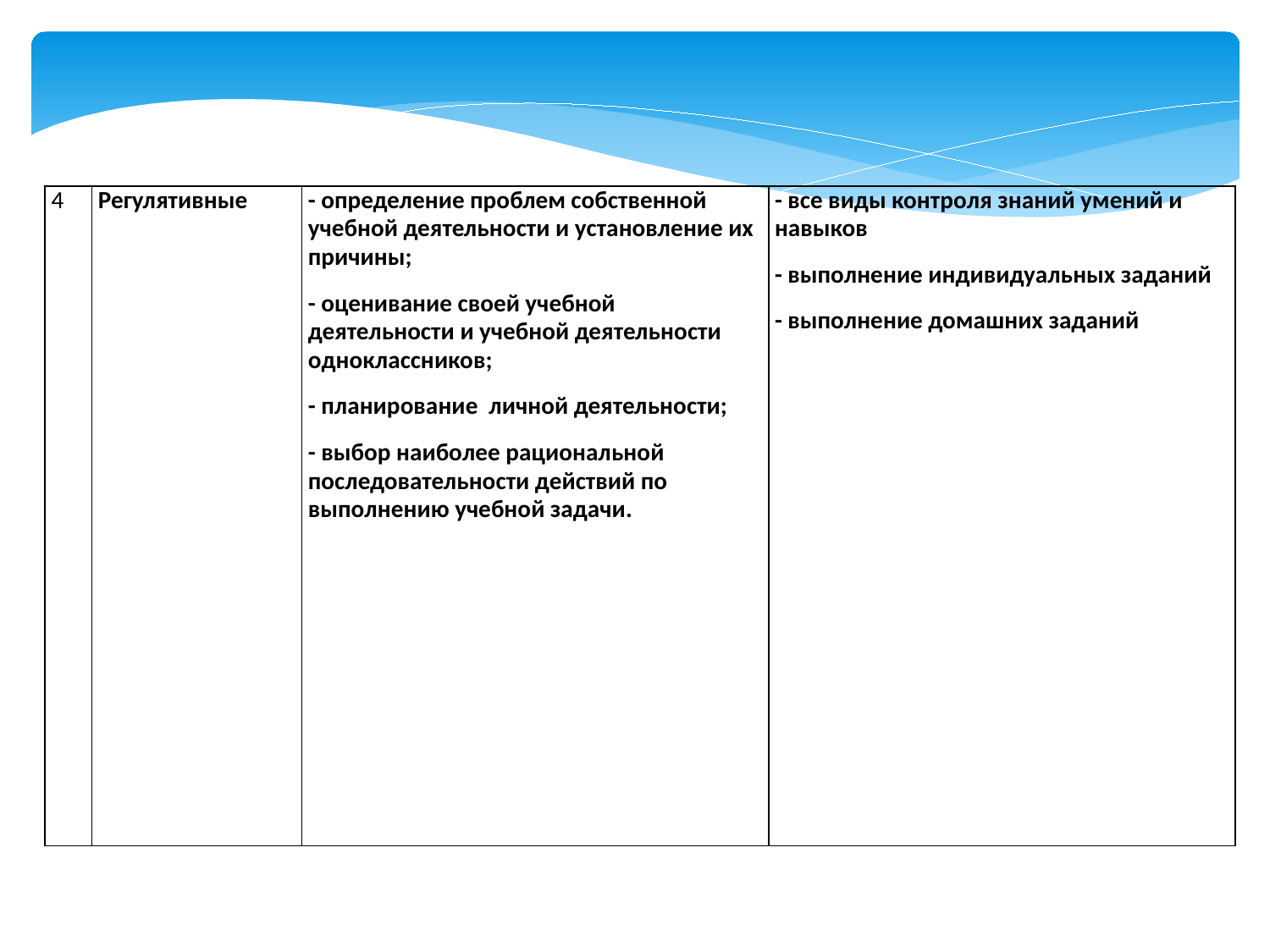

| 4 | Регулятивные | - определение проблем собственной учебной деятельности и установление их причины; - оценивание своей учебной деятельности и учебной деятельности одноклассников; - планирование личной деятельности; - выбор наиболее рациональной последовательности действий по выполнению учебной задачи. | - все виды контроля знаний умений и навыков - выполнение индивидуальных заданий - выполнение домашних заданий |
| --- | --- | --- | --- |